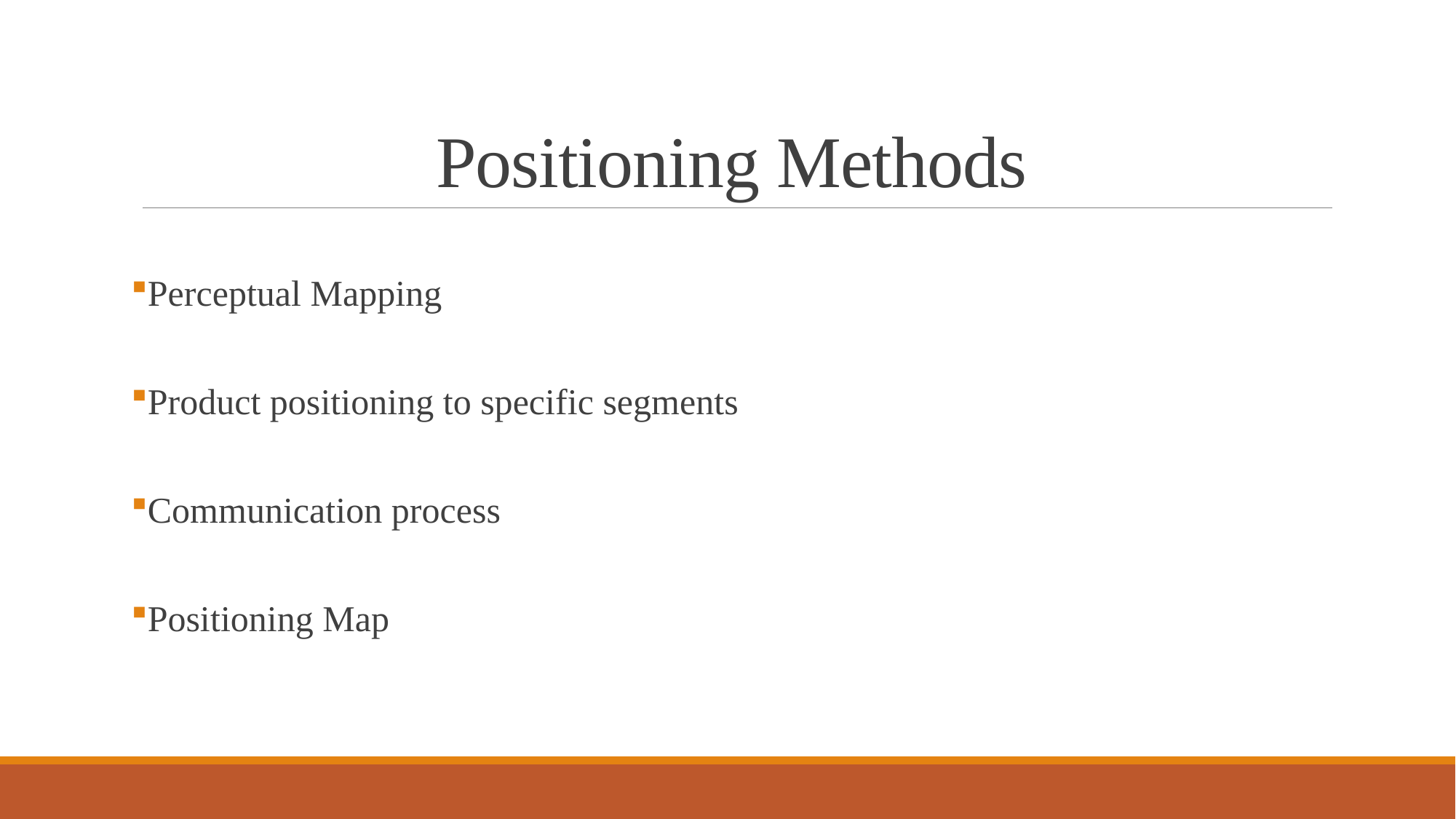

# Positioning Methods
Perceptual Mapping
Product positioning to specific segments
Communication process
Positioning Map